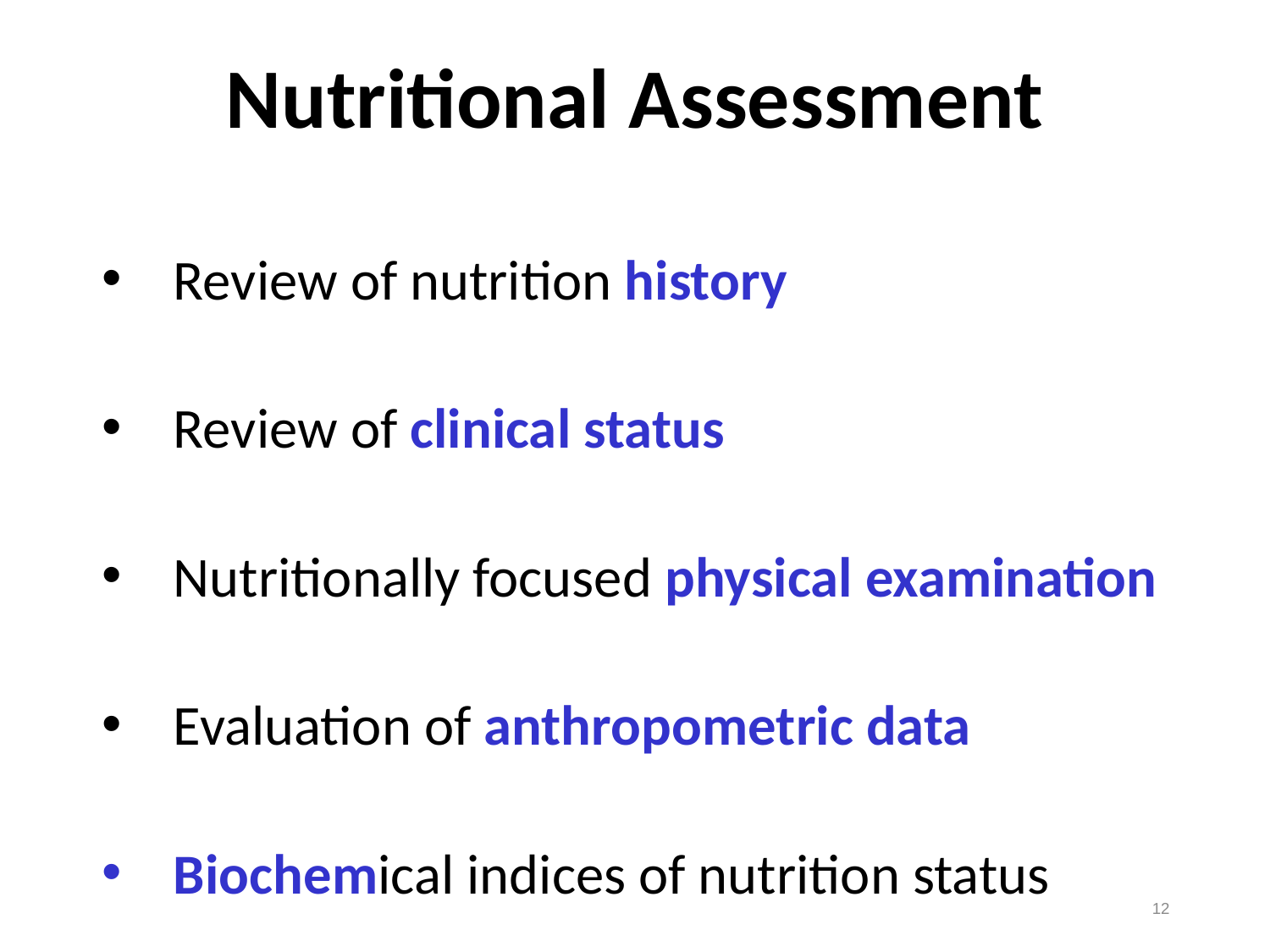

# Nutritional Assessment
Review of nutrition history
Review of clinical status
Nutritionally focused physical examination
Evaluation of anthropometric data
Biochemical indices of nutrition status
12